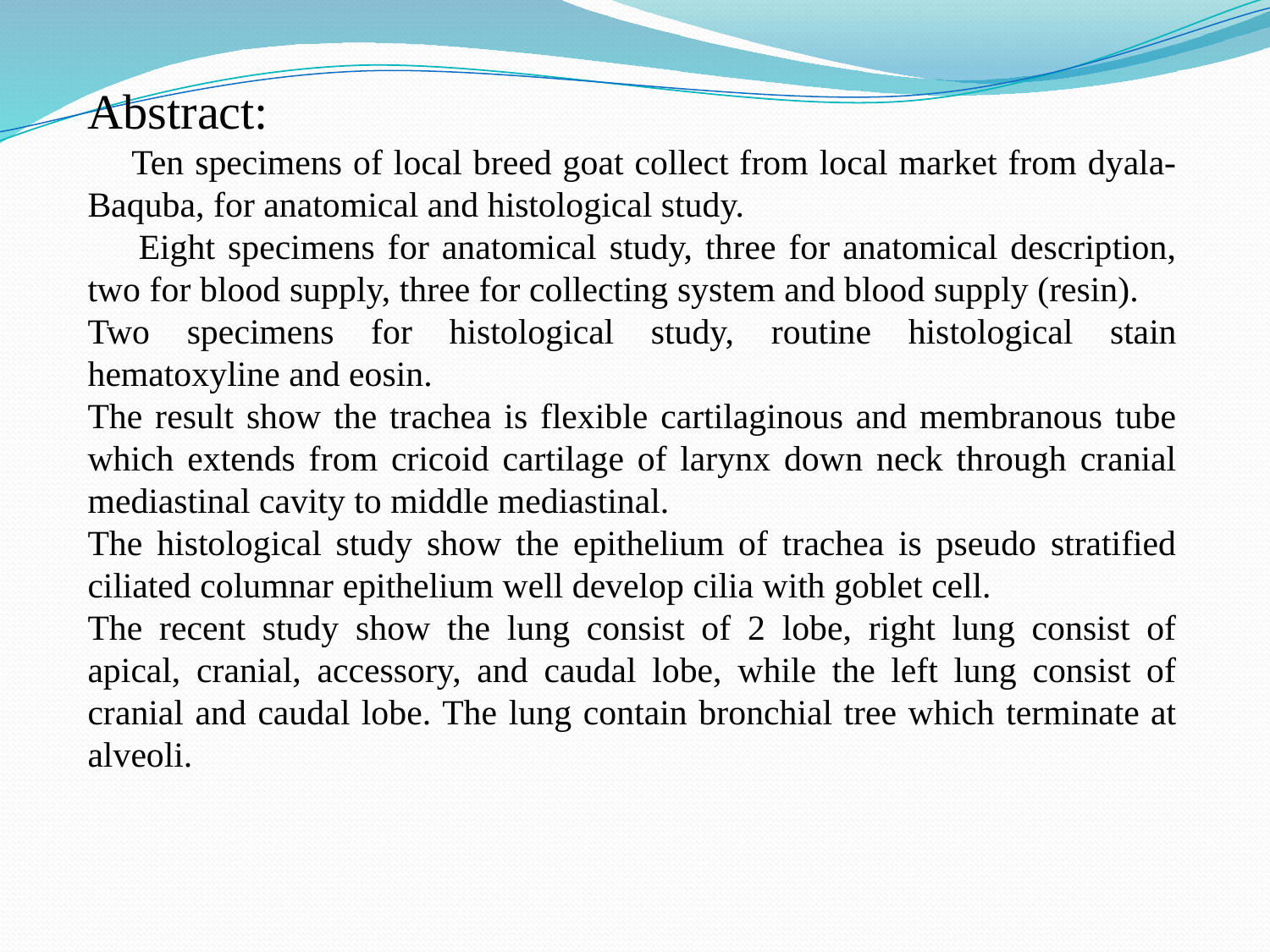

Abstract:
    Ten specimens of local breed goat collect from local market from dyala-Baquba, for anatomical and histological study.
    Eight specimens for anatomical study, three for anatomical description, two for blood supply, three for collecting system and blood supply (resin).
Two specimens for histological study, routine histological stain hematoxyline and eosin.
The result show the trachea is flexible cartilaginous and membranous tube which extends from cricoid cartilage of larynx down neck through cranial mediastinal cavity to middle mediastinal.
The histological study show the epithelium of trachea is pseudo stratified ciliated columnar epithelium well develop cilia with goblet cell.
The recent study show the lung consist of 2 lobe, right lung consist of apical, cranial, accessory, and caudal lobe, while the left lung consist of cranial and caudal lobe. The lung contain bronchial tree which terminate at alveoli.